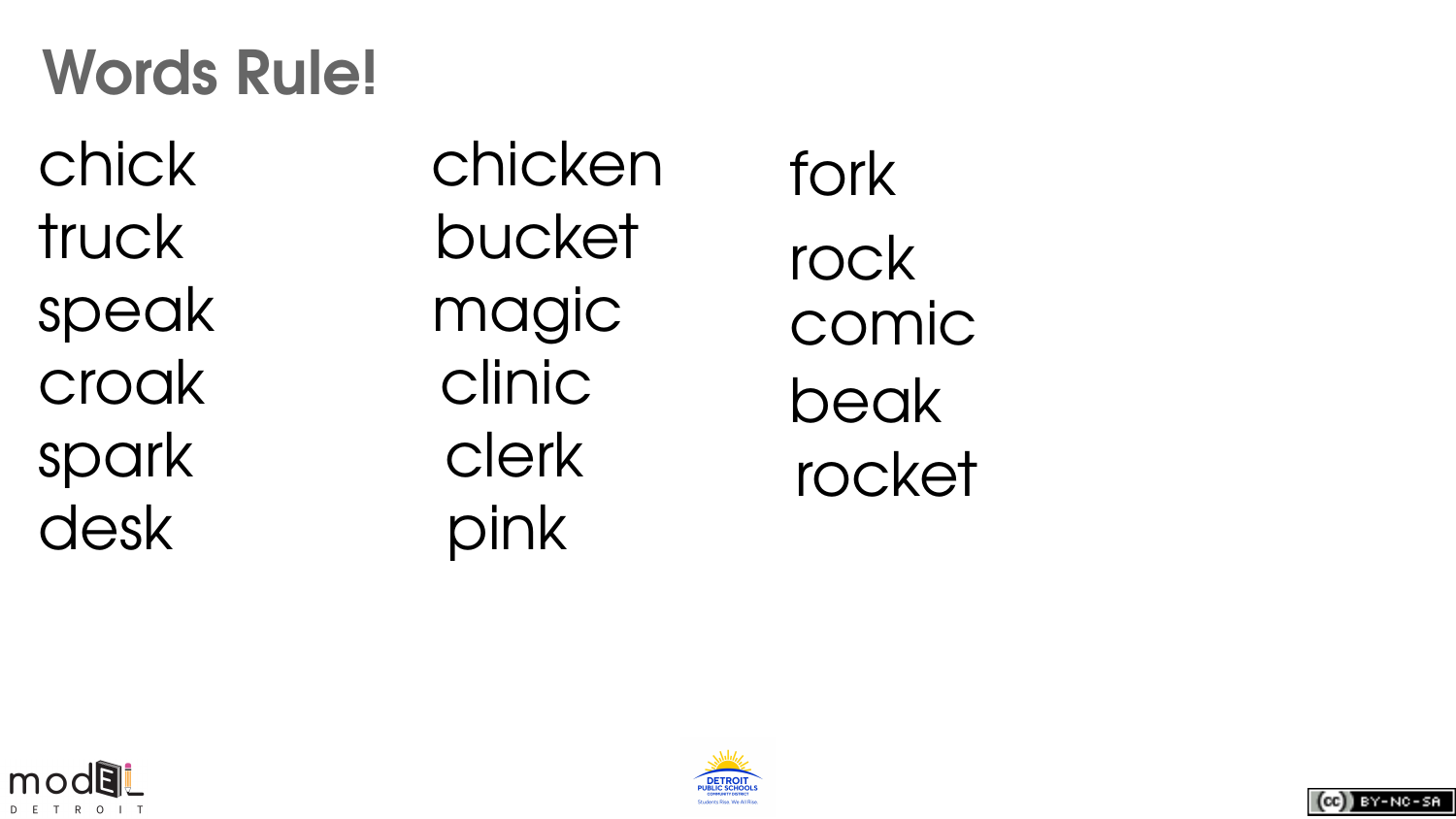

Words Rule!
chick              chicken
truck               bucket
speak             magic
croak              clinic
spark               clerk
desk		       pink
fork
rock
comic
beak
rocket